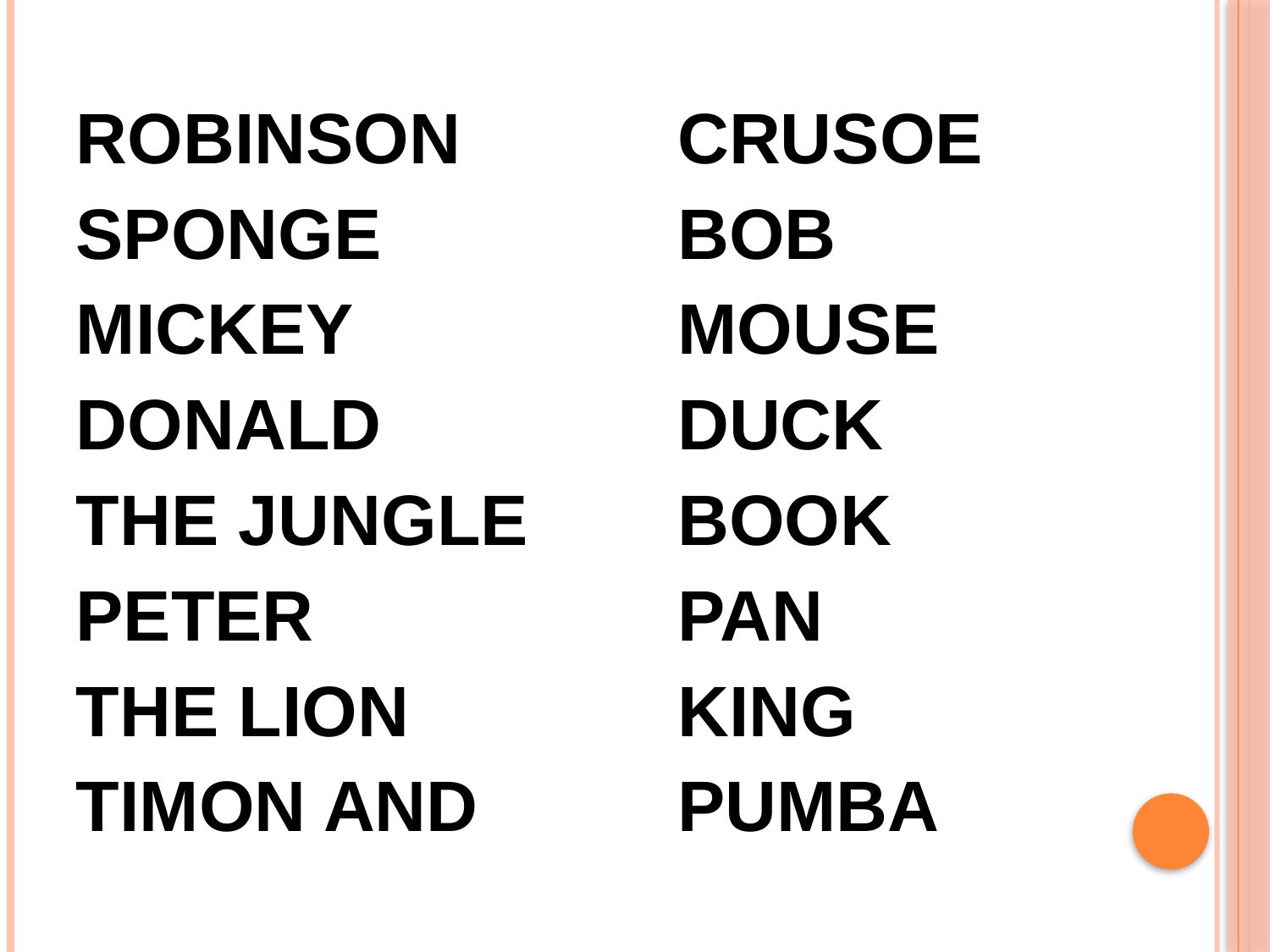

ROBINSON
SPONGE
MICKEY
DONALD
THE JUNGLE
PETER
THE LION
TIMON AND
CRUSOE
BOB
MOUSE
DUCK
BOOK
PAN
KING
PUMBA